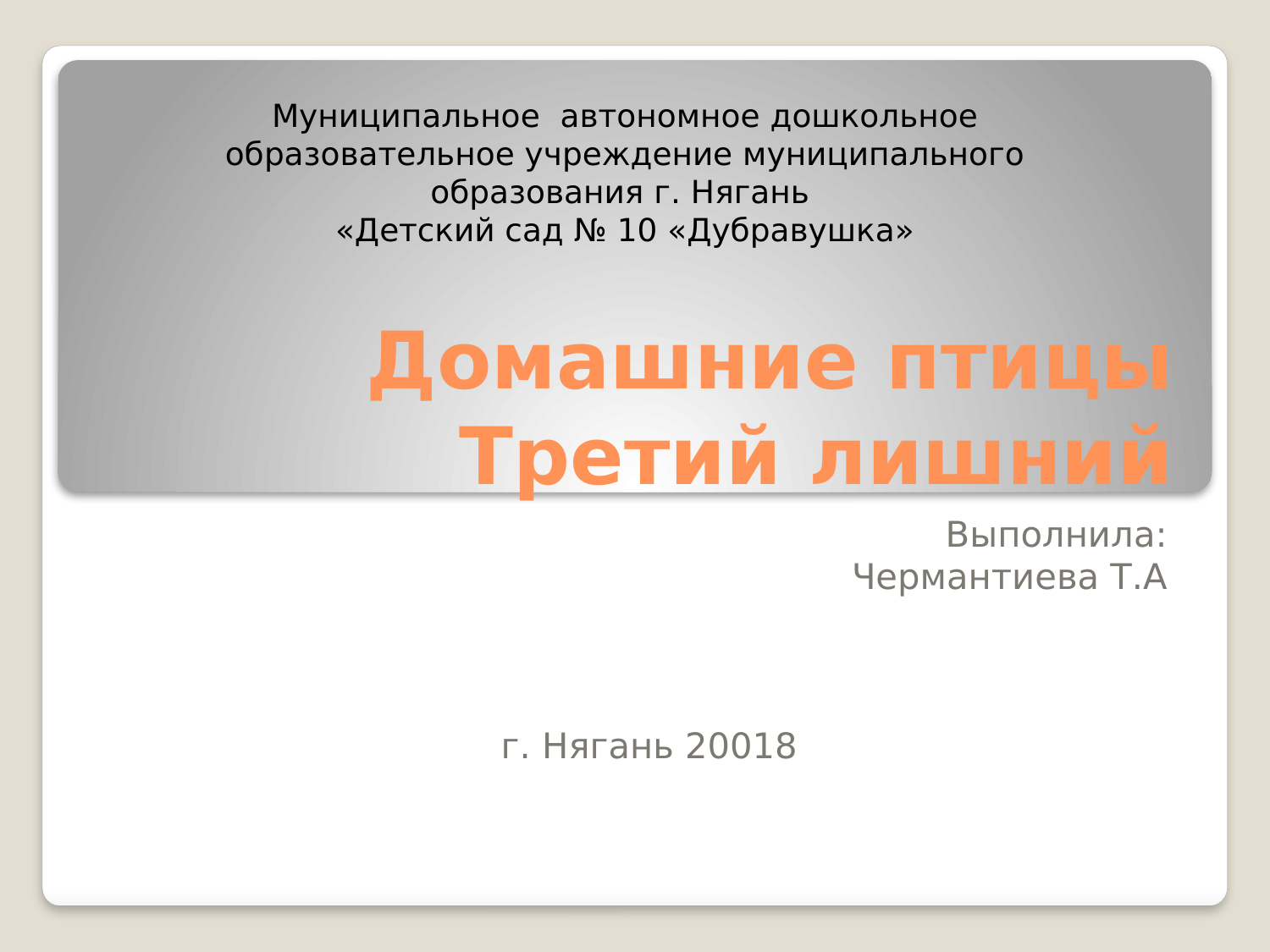

Муниципальное  автономное дошкольное образовательное учреждение муниципального образования г. Нягань
«Детский сад № 10 «Дубравушка»
# Домашние птицы Третий лишний
Выполнила:
Чермантиева Т.А

г. Нягань 20018